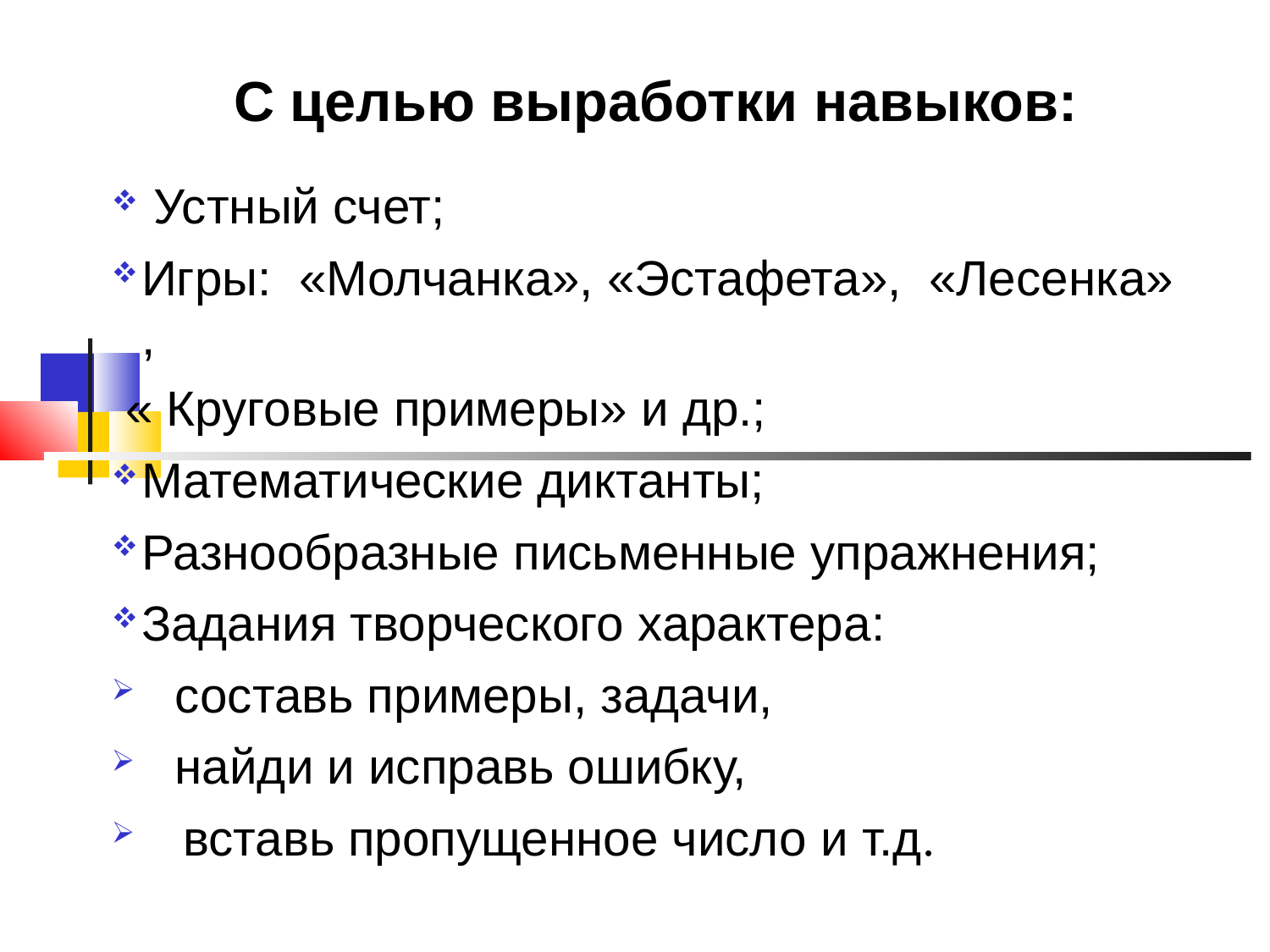

С целью выработки навыков:
 Устный счет;
Игры:  «Молчанка», «Эстафета»,  «Лесенка» ,
 « Круговые примеры» и др.;
Математические диктанты;
Разнообразные письменные упражнения;
Задания творческого характера:
составь примеры, задачи,
найди и исправь ошибку,
вставь пропущенное число и т.д.